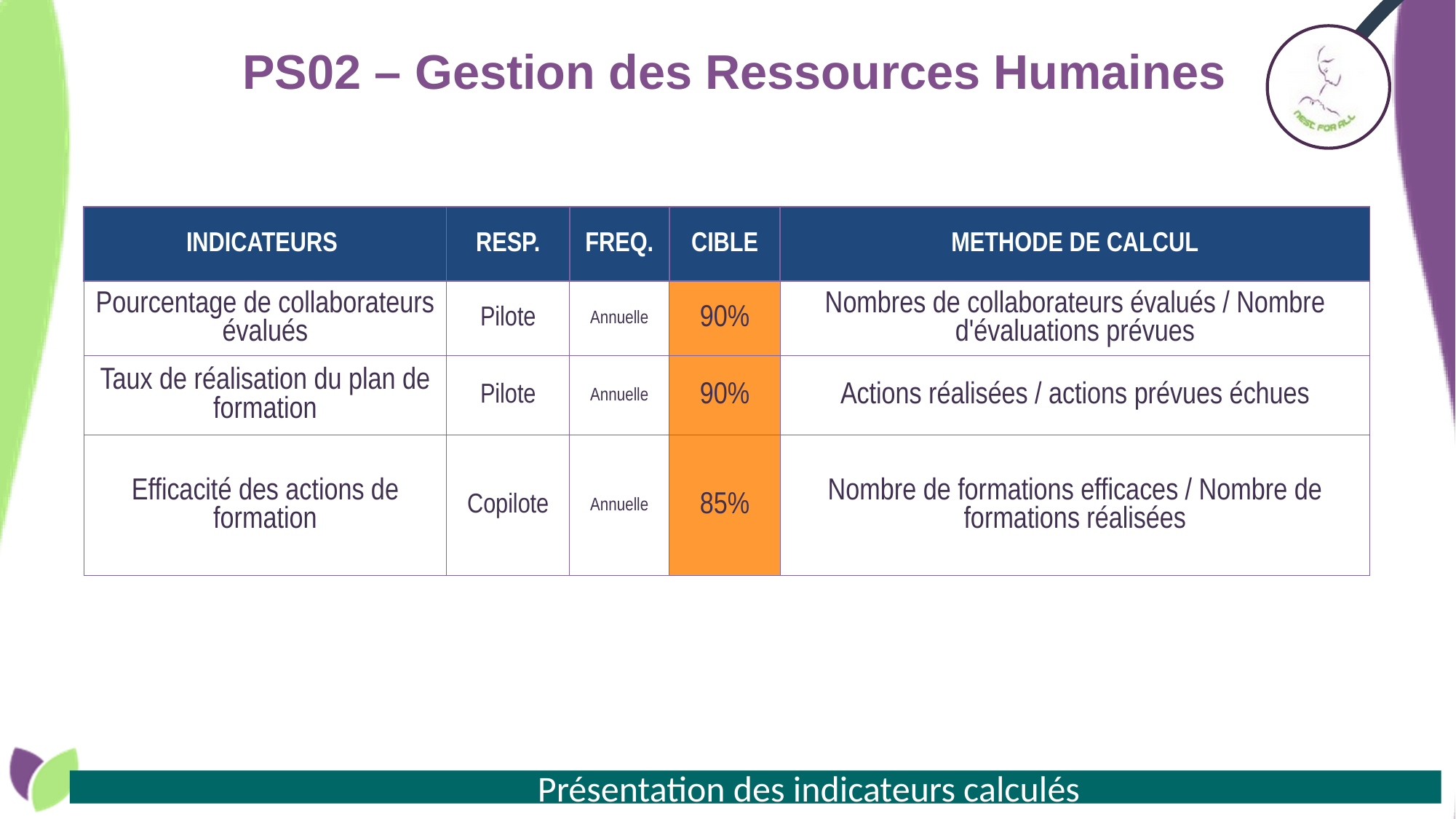

# PS02 – Gestion des Ressources Humaines
| INDICATEURS | RESP. | FREQ. | CIBLE | METHODE DE CALCUL |
| --- | --- | --- | --- | --- |
| Pourcentage de collaborateurs évalués | Pilote | Annuelle | 90% | Nombres de collaborateurs évalués / Nombre d'évaluations prévues |
| Taux de réalisation du plan de formation | Pilote | Annuelle | 90% | Actions réalisées / actions prévues échues |
| Efficacité des actions de formation | Copilote | Annuelle | 85% | Nombre de formations efficaces / Nombre de formations réalisées |
 Présentation des indicateurs calculés